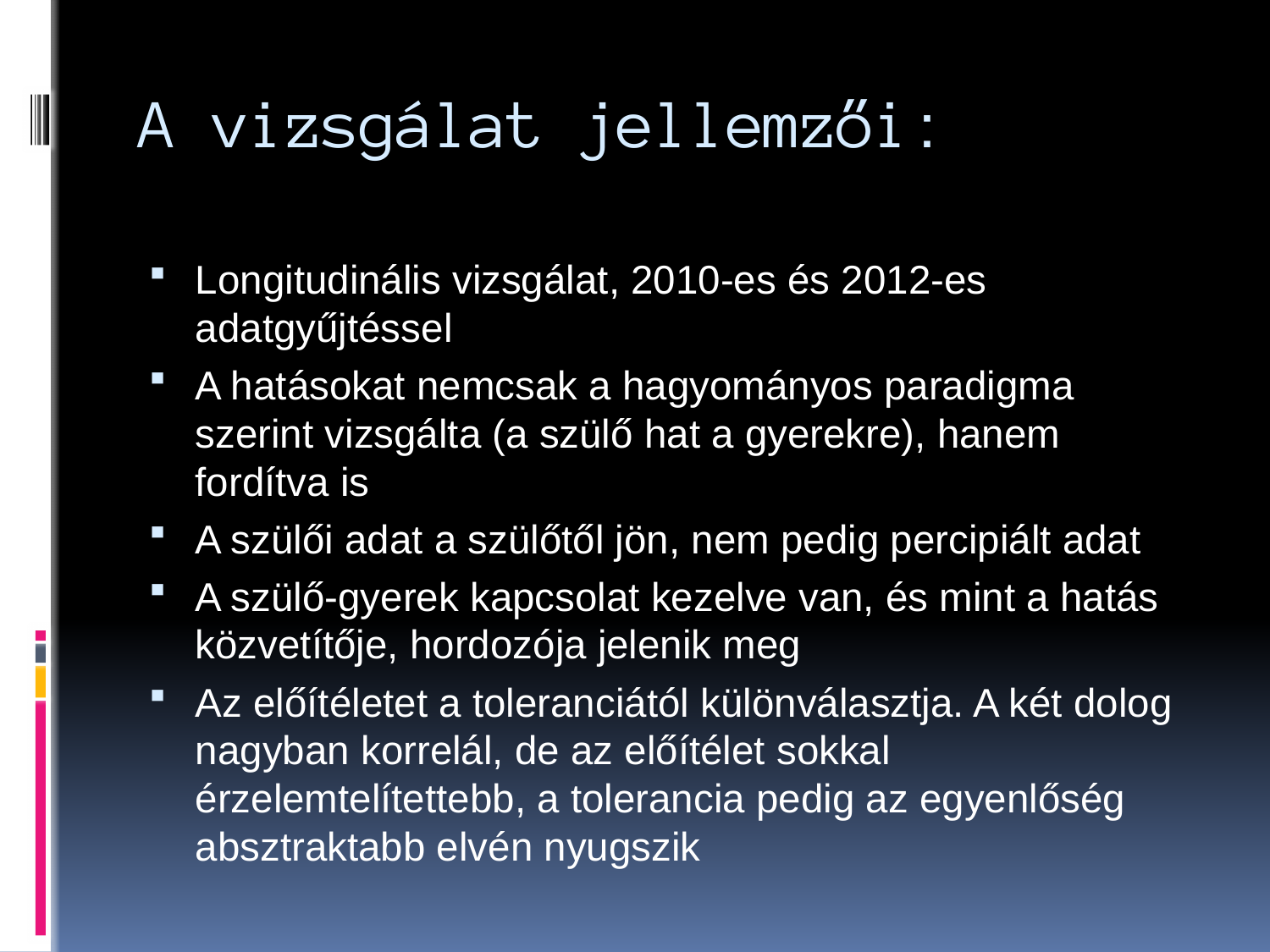

# A vizsgálat jellemzői:
Longitudinális vizsgálat, 2010-es és 2012-es adatgyűjtéssel
A hatásokat nemcsak a hagyományos paradigma szerint vizsgálta (a szülő hat a gyerekre), hanem fordítva is
A szülői adat a szülőtől jön, nem pedig percipiált adat
A szülő-gyerek kapcsolat kezelve van, és mint a hatás közvetítője, hordozója jelenik meg
Az előítéletet a toleranciától különválasztja. A két dolog nagyban korrelál, de az előítélet sokkal érzelemtelítettebb, a tolerancia pedig az egyenlőség absztraktabb elvén nyugszik